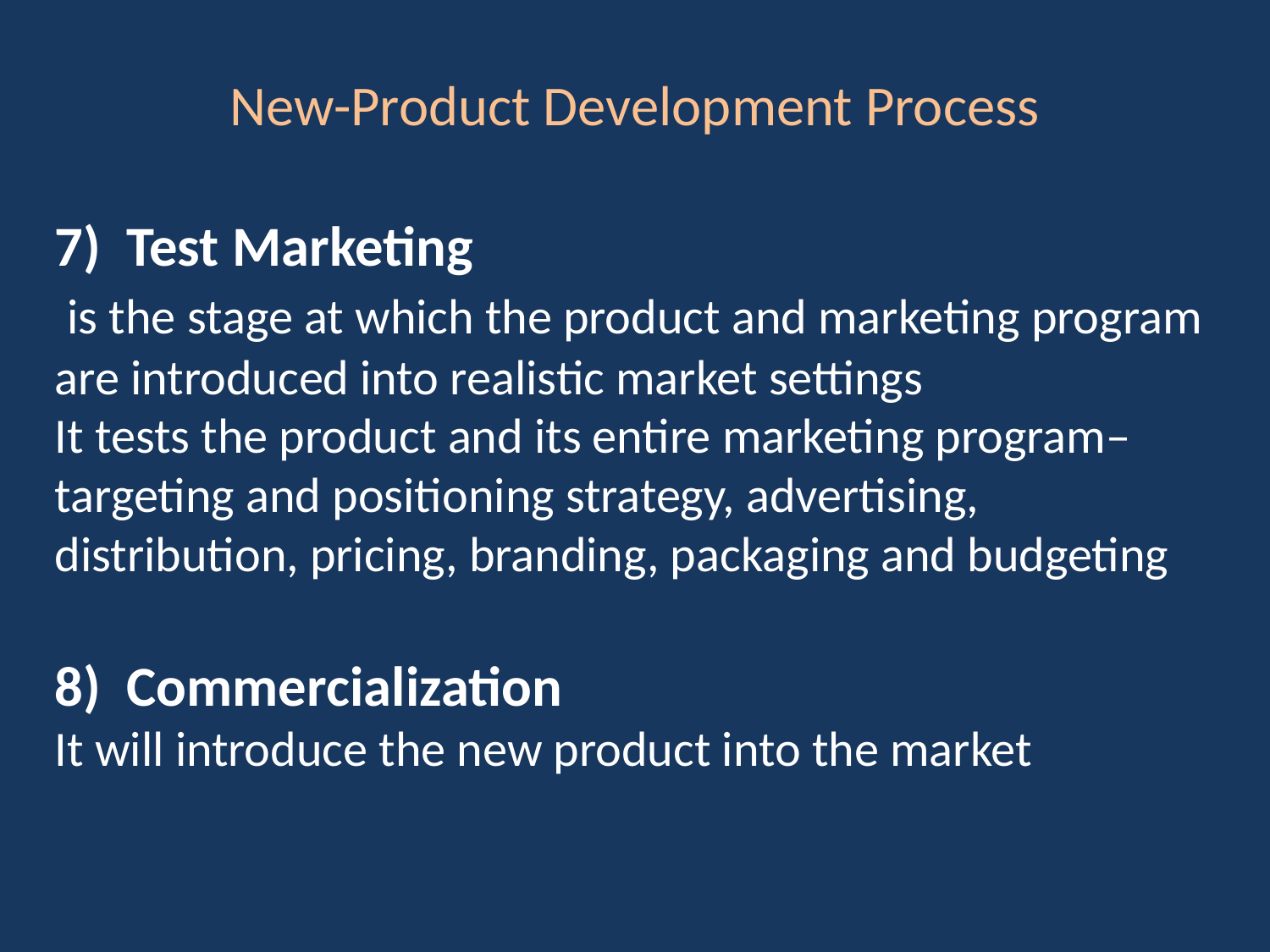

New-Product Development Process
7)  Test Marketing
 is the stage at which the product and marketing program are introduced into realistic market settings
It tests the product and its entire marketing program– targeting and positioning strategy, advertising, distribution, pricing, branding, packaging and budgeting

8)  Commercialization
It will introduce the new product into the market